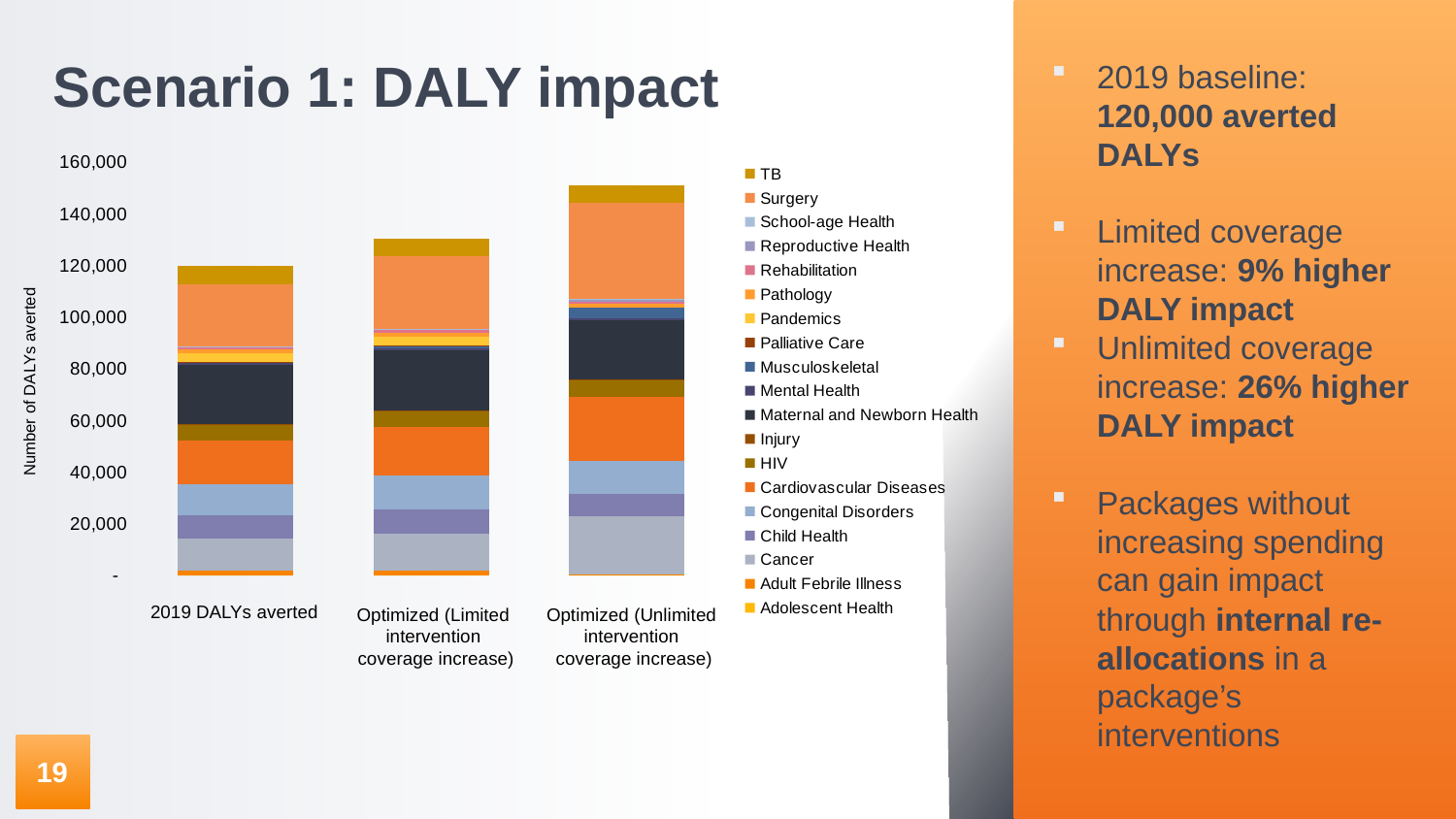

2019 baseline: 120,000 averted DALYs

Limited coverage increase: 9% higher DALY impact
Unlimited coverage increase: 26% higher DALY impact

Packages without increasing spending can gain impact through internal re-allocations in a package’s interventions
# Scenario 1: DALY impact

### Chart

| Category | Adolescent Health | Adult Febrile Illness | Cancer | Child Health | Congenital Disorders | Cardiovascular Diseases | HIV | Injury | Maternal and Newborn Health | Mental Health | Musculoskeletal | Palliative Care | Pandemics | Pathology | Rehabilitation | Reproductive Health | School-age Health | Surgery | TB |
|---|---|---|---|---|---|---|---|---|---|---|---|---|---|---|---|---|---|---|---|
| 2019 DALYs averted | 0.0 | 1802.1263779062674 | 12397.450629896377 | 9156.14270558943 | 12157.40911441469 | 16911.875437594506 | 6157.974754905411 | 148.7009707149488 | 23087.061443707607 | 595.7232807846392 | 404.0736315547595 | 7.726650889059454 | 3488.8786797162184 | 1484.5252186185528 | 600.6125899422865 | 373.2006561248692 | 81.90044849207408 | 24233.09771208455 | 6931.850482511176 |
| Optimized (limited inter-
vention coverage increase) | 0.0 | 1959.5284002377539 | 14366.149062976465 | 9426.89979332148 | 13041.917611675171 | 18968.504131629867 | 6185.435832651558 | 167.1098321797736 | 23324.561412747837 | 743.2130963730672 | 896.047910962463 | 11.10493406665555 | 3672.100093461739 | 1484.5252186185528 | 815.1590323475214 | 390.47031872744884 | 95.27150678391007 | 28112.64636873556 | 7026.016907400537 |
| Optimized (unlimited inter-
vention coverage increase) | 0.0 | 567.553465029961 | 22411.500813012666 | 8499.904210370052 | 12855.508498294643 | 24821.528541198422 | 6736.626862487071 | 167.1098321797736 | 22994.767179757087 | 862.7280180007925 | 3976.5490721547003 | 0.0 | 0.0 | 1484.5252186185528 | 848.9074691758888 | 820.2321749760386 | 290.447772759902 | 37085.096357692964 | 7026.016907400537 |
Number of DALYs averted
2019 DALYs averted
Optimized (Limited
intervention
coverage increase)
Optimized (Unlimited
intervention
coverage increase)
19